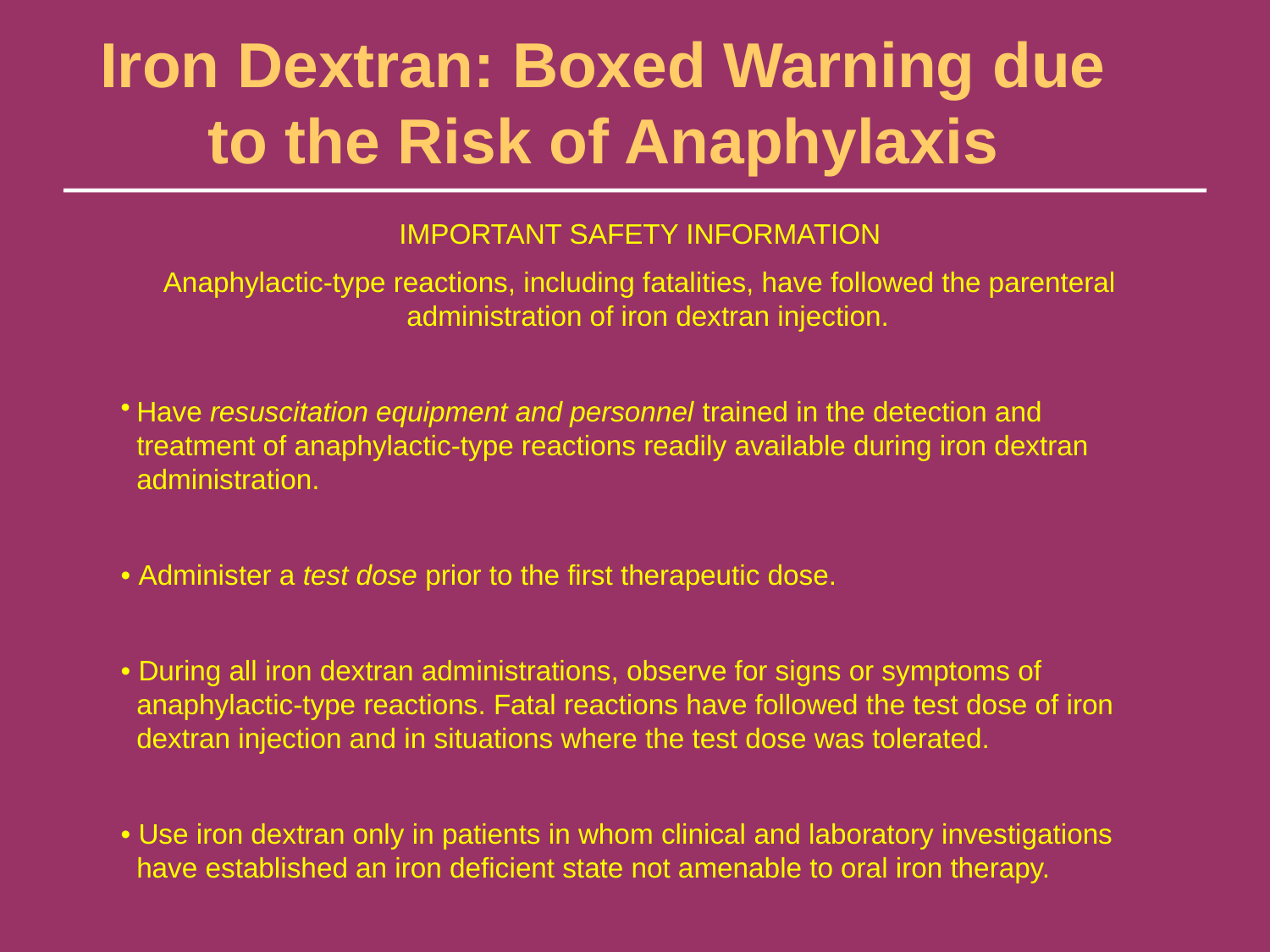

# Iron Dextran: Boxed Warning due to the Risk of Anaphylaxis
IMPORTANT SAFETY INFORMATION
Anaphylactic-type reactions, including fatalities, have followed the parenteral administration of iron dextran injection.

Have resuscitation equipment and personnel trained in the detection and treatment of anaphylactic-type reactions readily available during iron dextran administration.

• Administer a test dose prior to the first therapeutic dose.

• During all iron dextran administrations, observe for signs or symptoms of anaphylactic-type reactions. Fatal reactions have followed the test dose of iron dextran injection and in situations where the test dose was tolerated.

• Use iron dextran only in patients in whom clinical and laboratory investigations have established an iron deficient state not amenable to oral iron therapy.